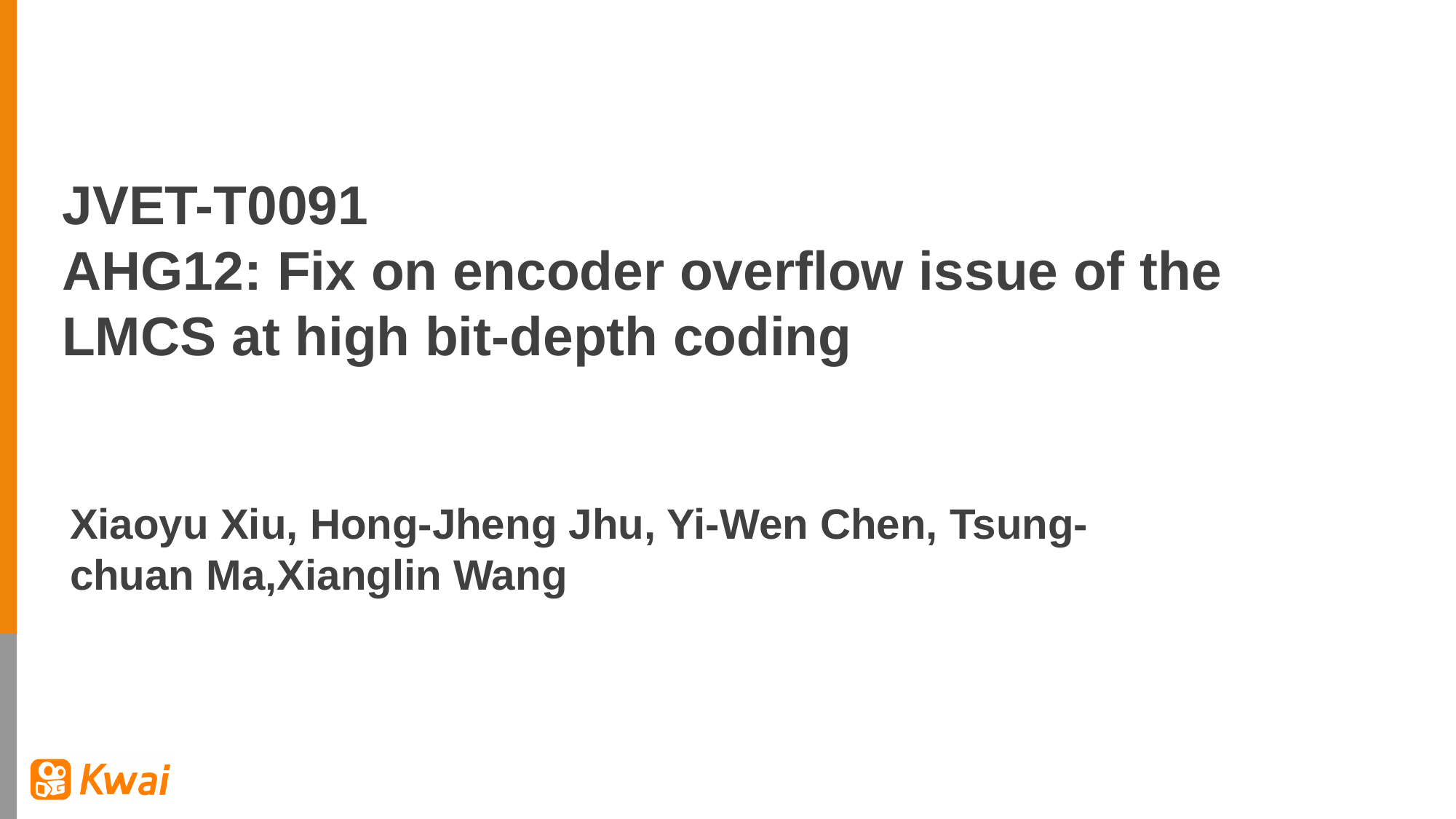

JVET-T0091
AHG12: Fix on encoder overflow issue of the LMCS at high bit-depth coding
Xiaoyu Xiu, Hong-Jheng Jhu, Yi-Wen Chen, Tsung-chuan Ma,Xianglin Wang